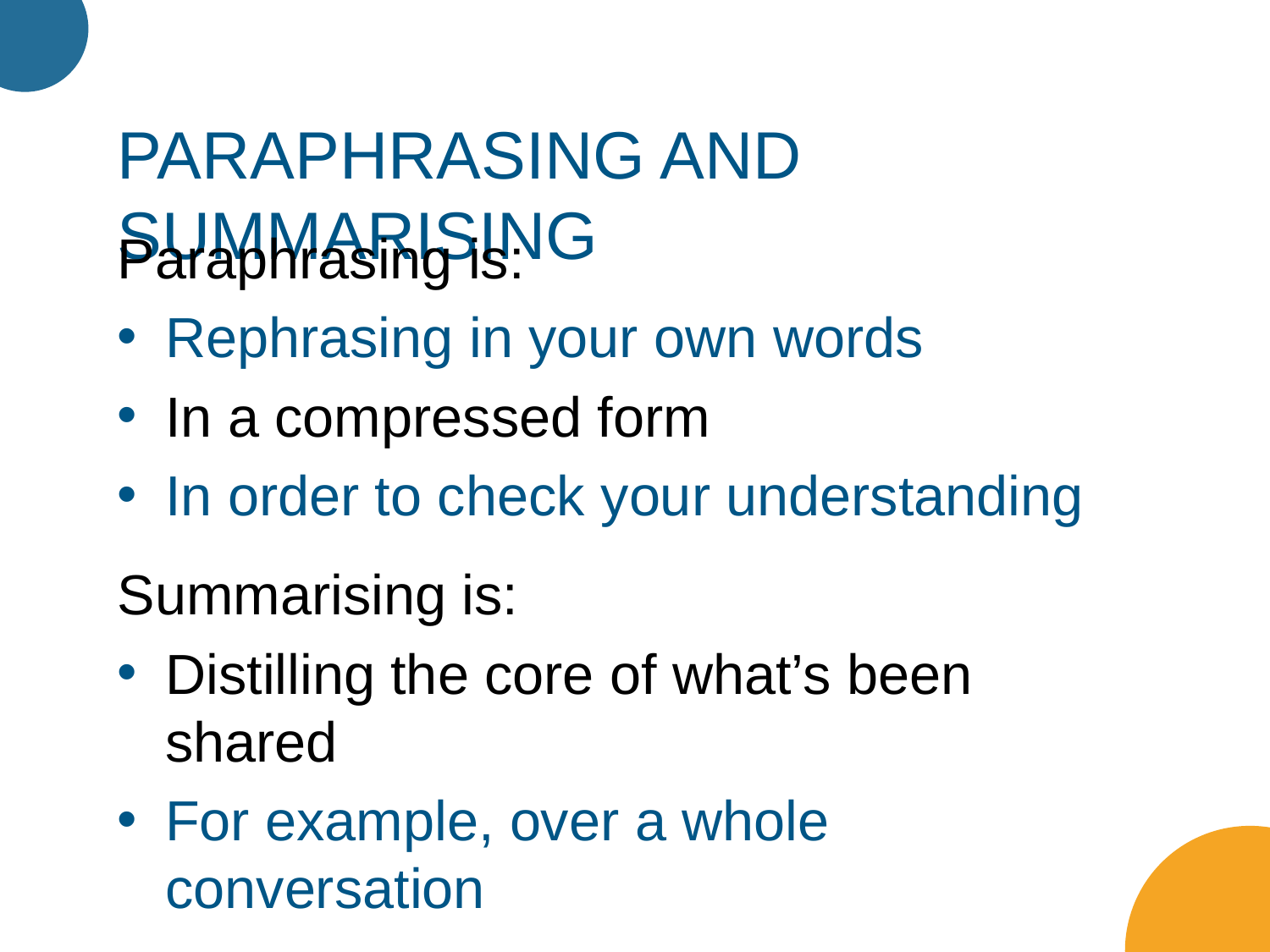

Paraphrasing and summarising
Paraphrasing is:
Rephrasing in your own words
In a compressed form
In order to check your understanding
Summarising is:
Distilling the core of what’s been shared
For example, over a whole conversation